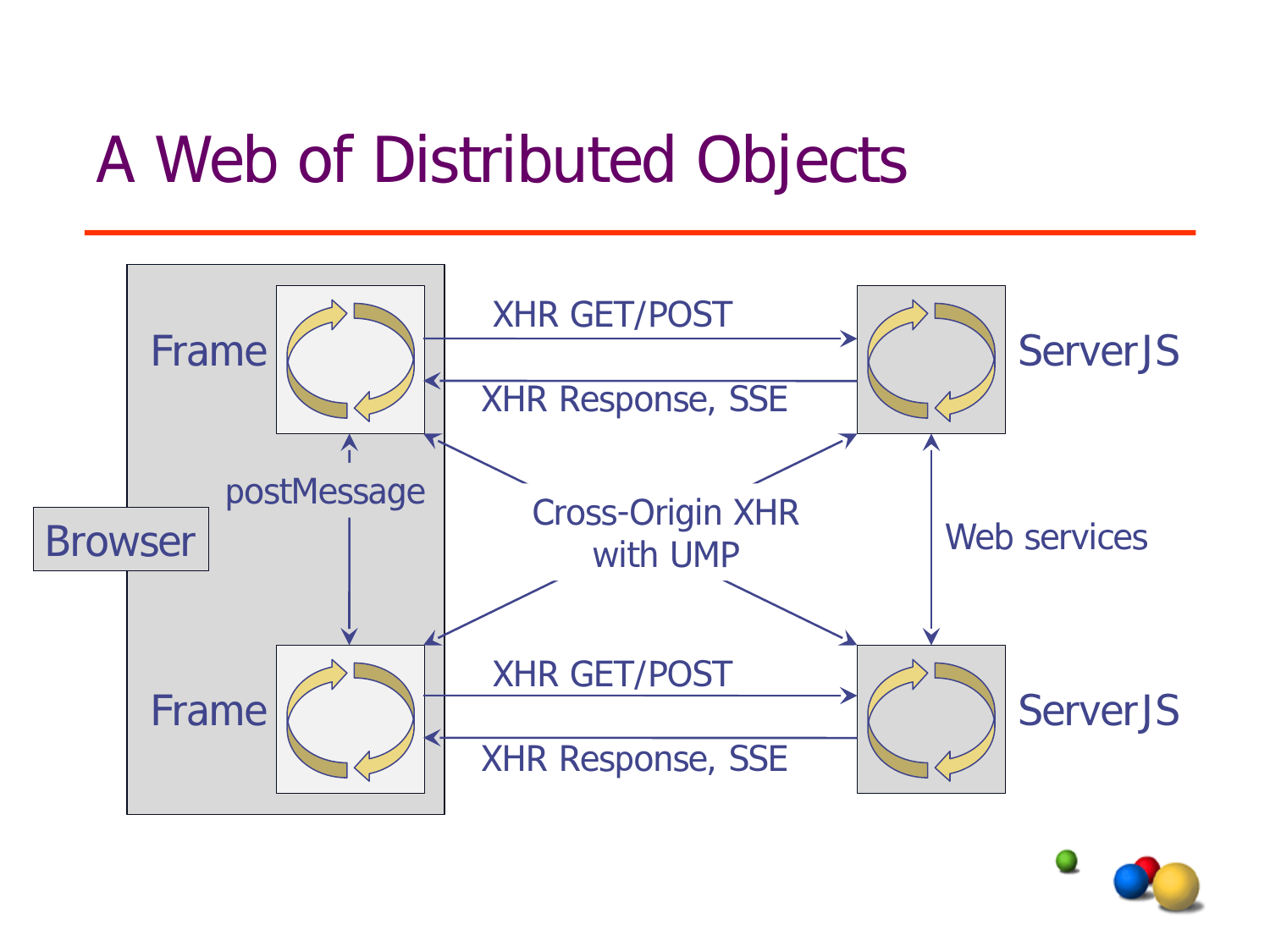

# A Web of Distributed Objects

XHR GET/POST

Frame
ServerJS
XHR Response, SSE
postMessage
Cross-Origin XHR
with UMP
Browser
Web services

XHR GET/POST

Frame
ServerJS
XHR Response, SSE